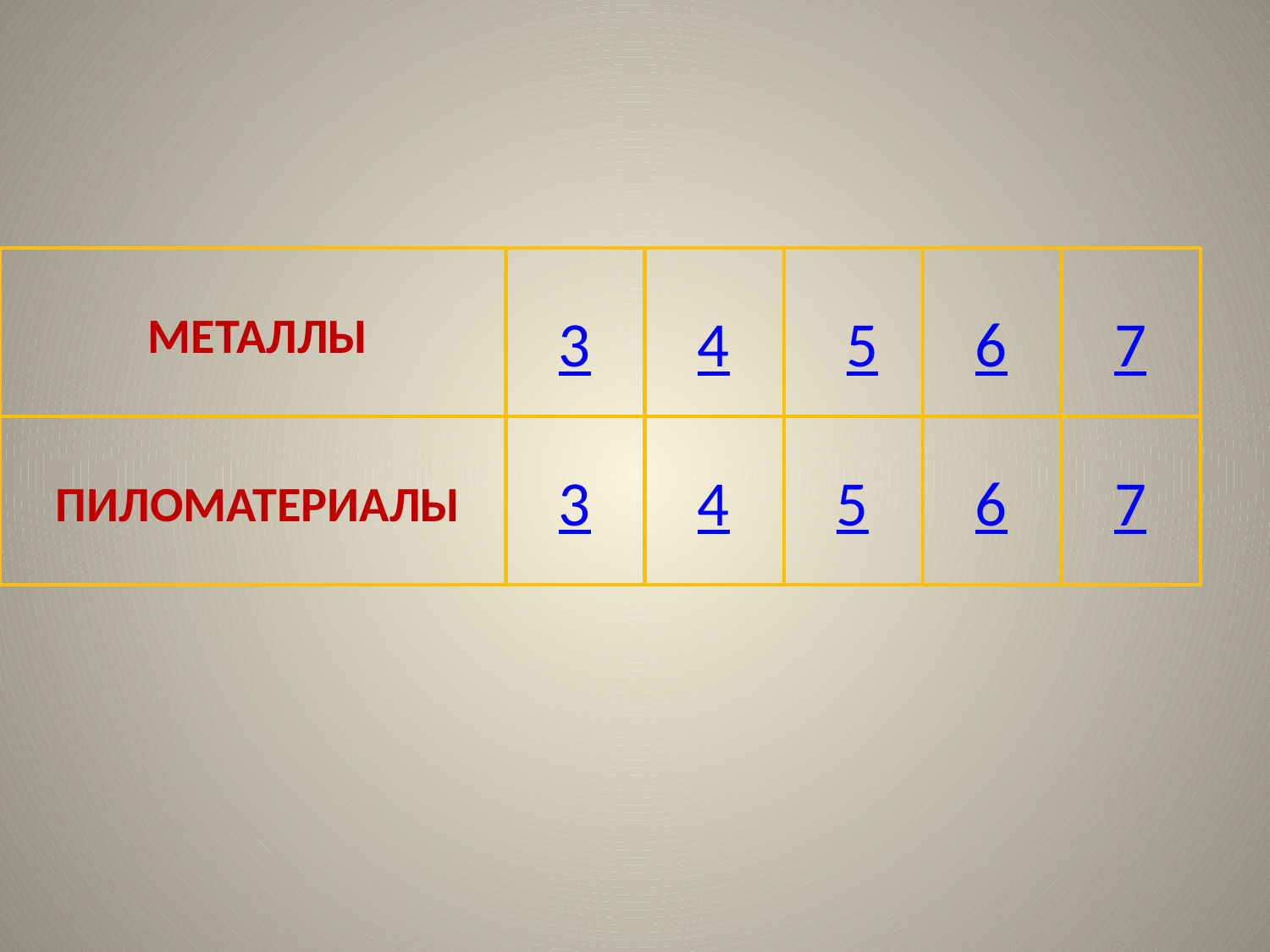

МЕТАЛЛЫ
3
4
5
6
7

3
4
5
6
7
ПИЛОМАТЕРИАЛЫ